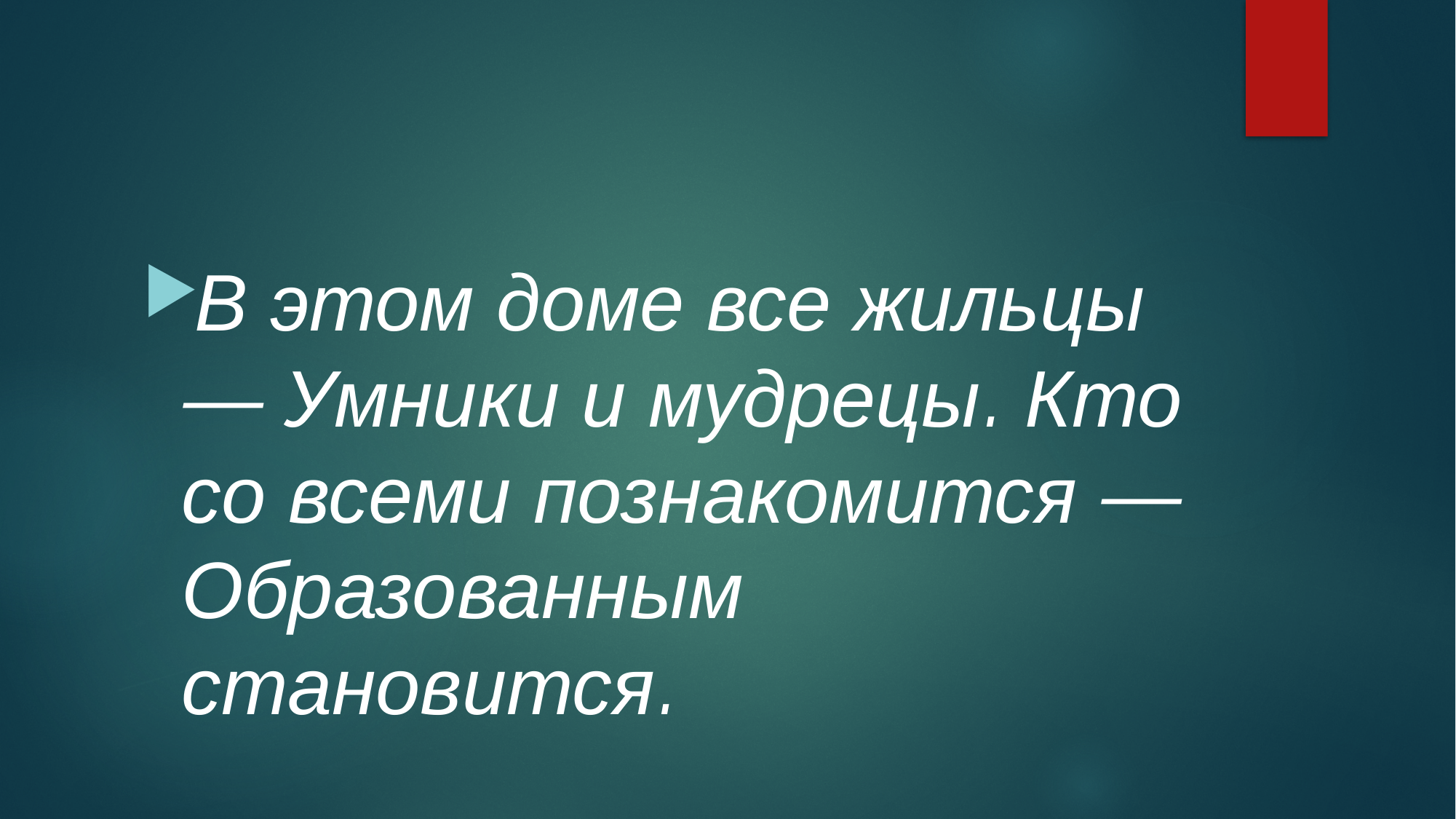

#
В этом доме все жильцы — Умники и мудрецы. Кто со всеми познакомится — Образованным становится.